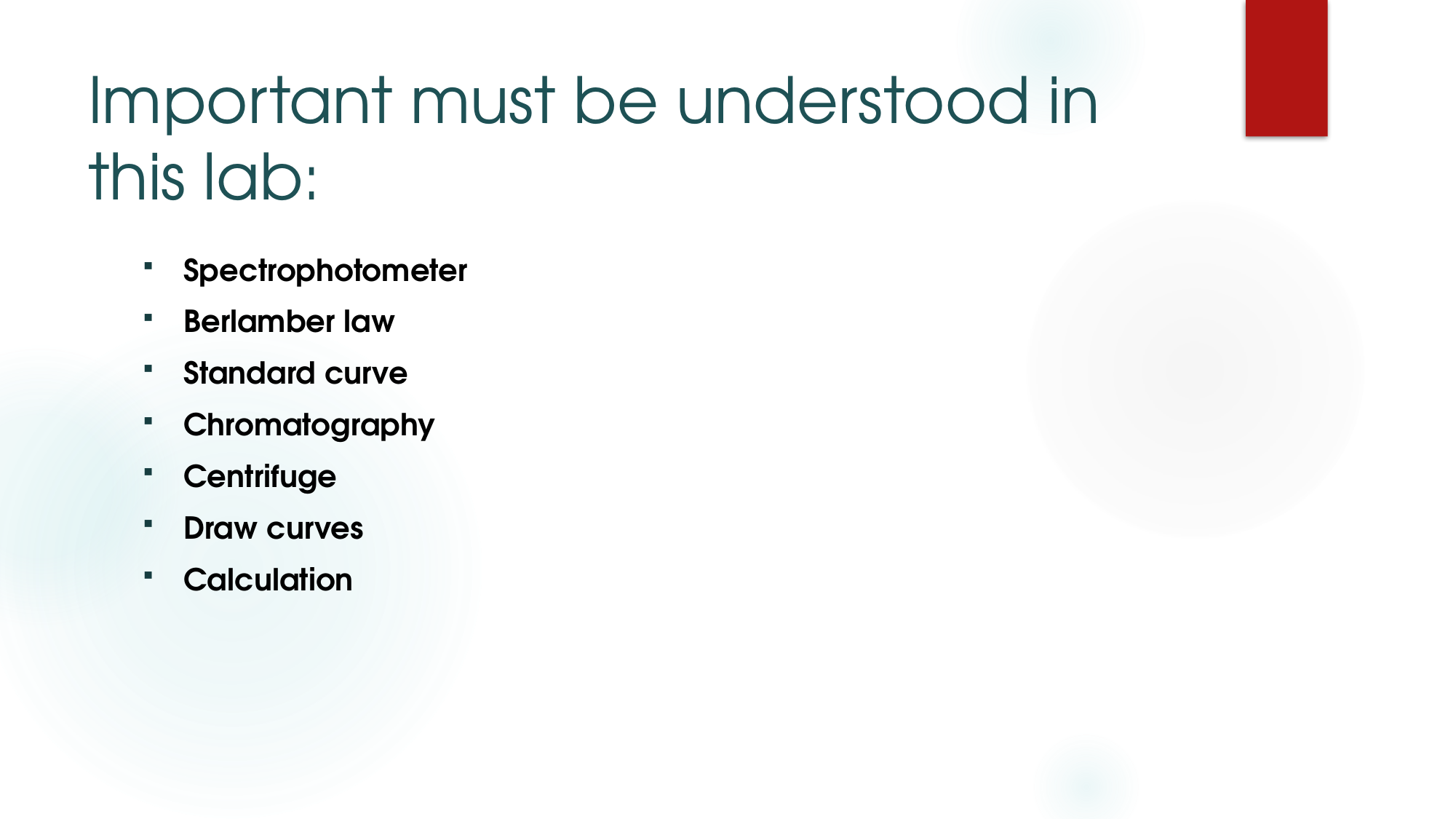

# Important must be understood in this lab:
Spectrophotometer
Berlamber law
Standard curve
Chromatography
Centrifuge
Draw curves
Calculation